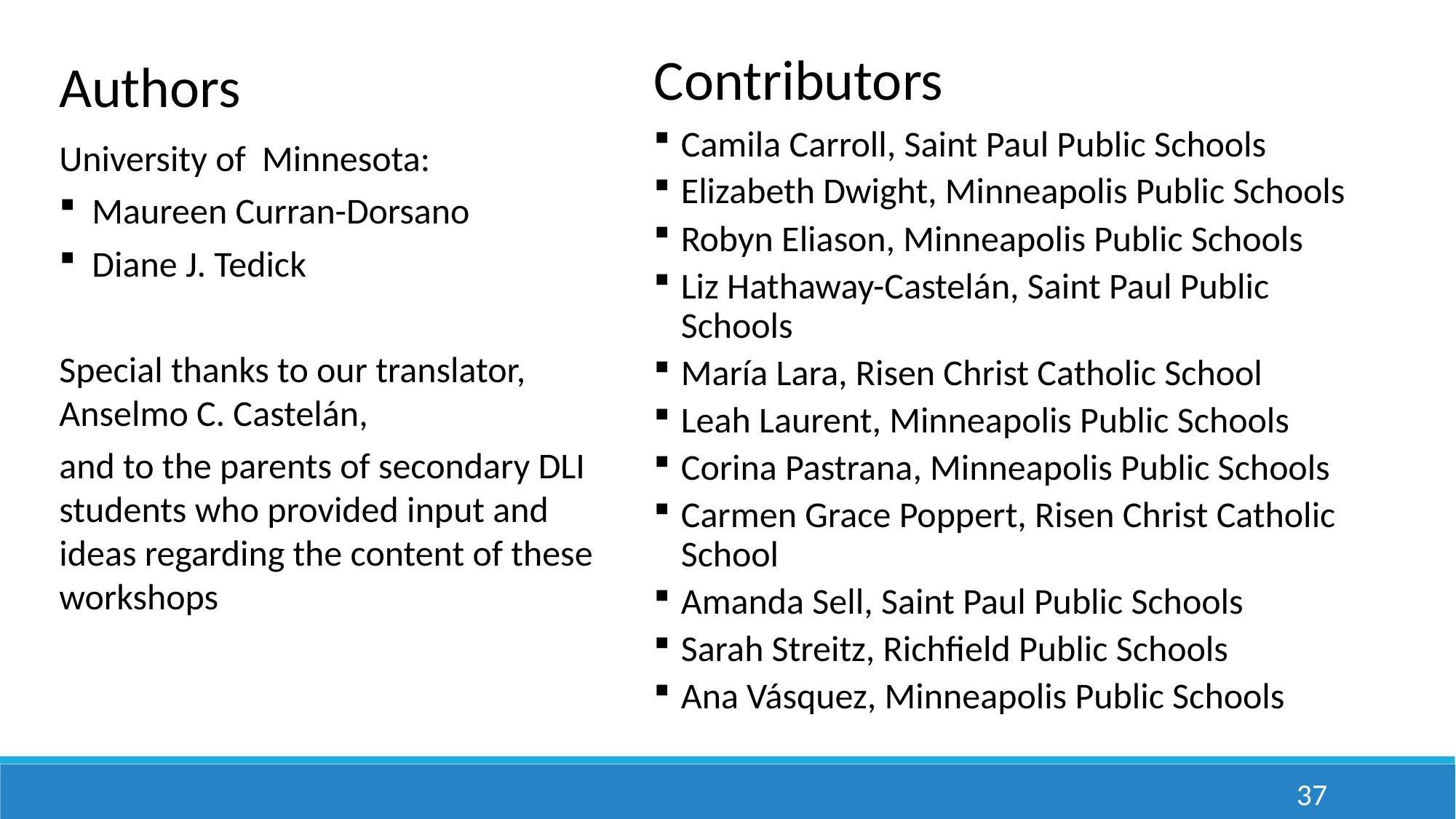

Contributors
Authors
Camila Carroll, Saint Paul Public Schools
Elizabeth Dwight, Minneapolis Public Schools
Robyn Eliason, Minneapolis Public Schools
Liz Hathaway-Castelán, Saint Paul Public Schools
María Lara, Risen Christ Catholic School
Leah Laurent, Minneapolis Public Schools
Corina Pastrana, Minneapolis Public Schools
Carmen Grace Poppert, Risen Christ Catholic School
Amanda Sell, Saint Paul Public Schools
Sarah Streitz, Richfield Public Schools
Ana Vásquez, Minneapolis Public Schools

University of  Minnesota:
Maureen Curran-Dorsano
Diane J. Tedick

Special thanks to our translator, Anselmo C. Castelán,
and to the parents of secondary DLI students who provided input and ideas regarding the content of these workshops

37